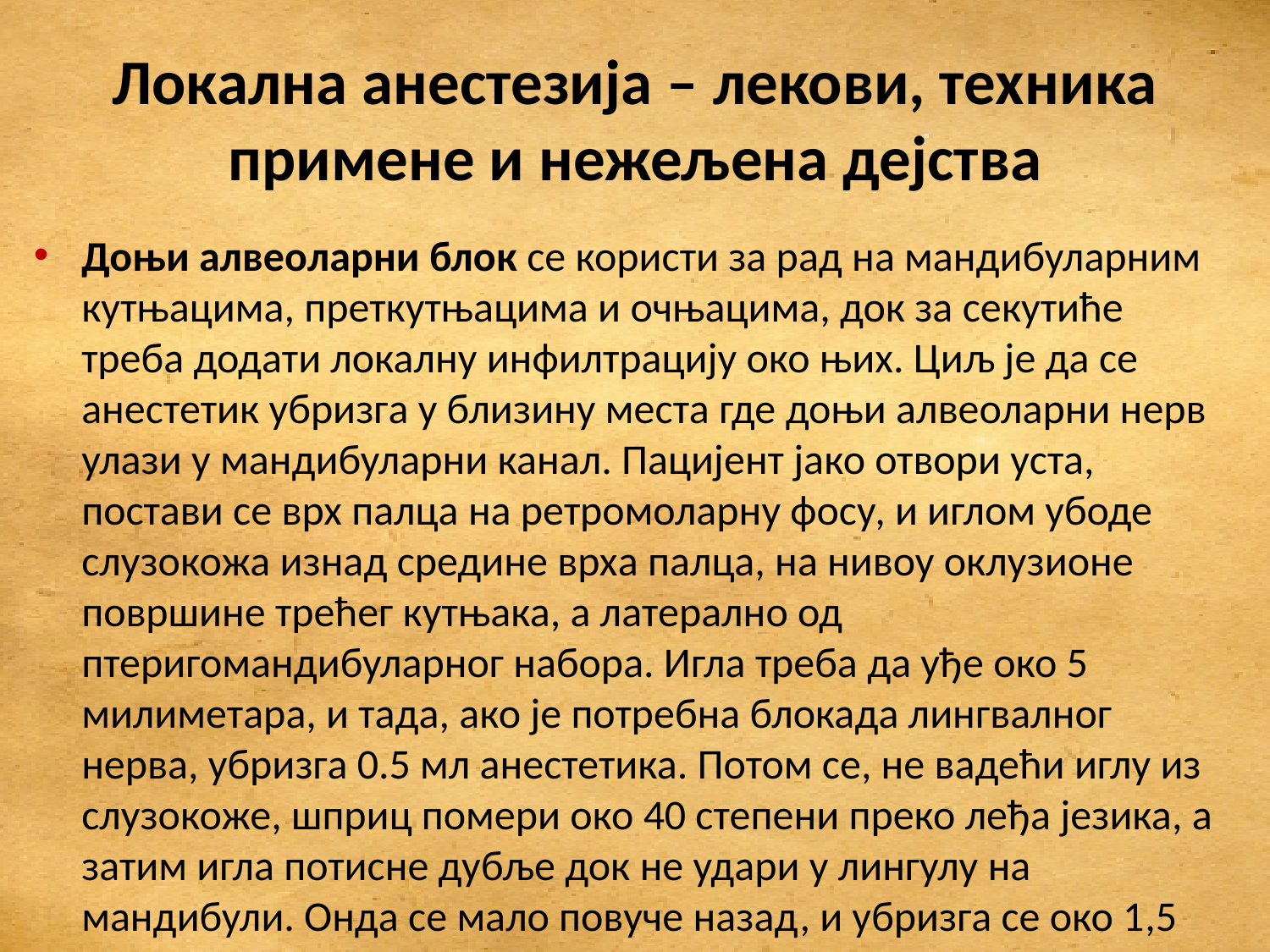

# Локална анестезија – лекови, техника примене и нежељена дејства
Доњи алвеоларни блок се користи за рад на мандибуларним кутњацима, преткутњацима и очњацима, док за секутиће треба додати локалну инфилтрацију око њих. Циљ је да се анестетик убризга у близину места где доњи алвеоларни нерв улази у мандибуларни канал. Пацијент јако отвори уста, постави се врх палца на ретромоларну фосу, и иглом убоде слузокожа изнад средине врха палца, на нивоу оклузионе површине трећег кутњака, а латерално од птеригомандибуларног набора. Игла треба да уђе око 5 милиметара, и тада, ако је потребна блокада лингвалног нерва, убризга 0.5 мл анестетика. Потом се, не вадећи иглу из слузокоже, шприц помери око 40 степени преко леђа језика, а затим игла потисне дубље док не удари у лингулу на мандибули. Онда се мало повуче назад, и убризга се око 1,5 милилитара анестетика.